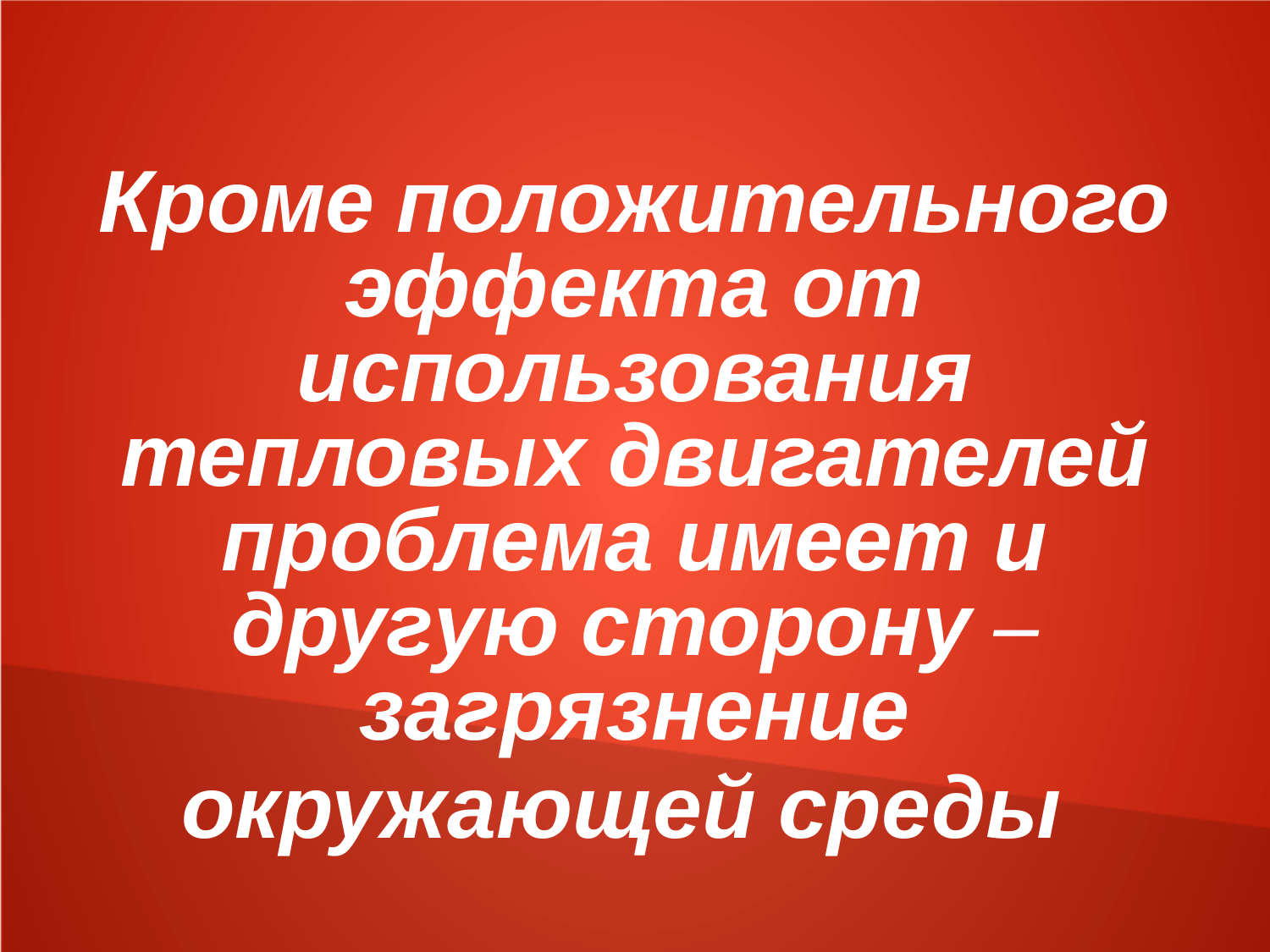

Кроме положительного эффекта от использования тепловых двигателей проблема имеет и другую сторону – загрязнение окружающей среды